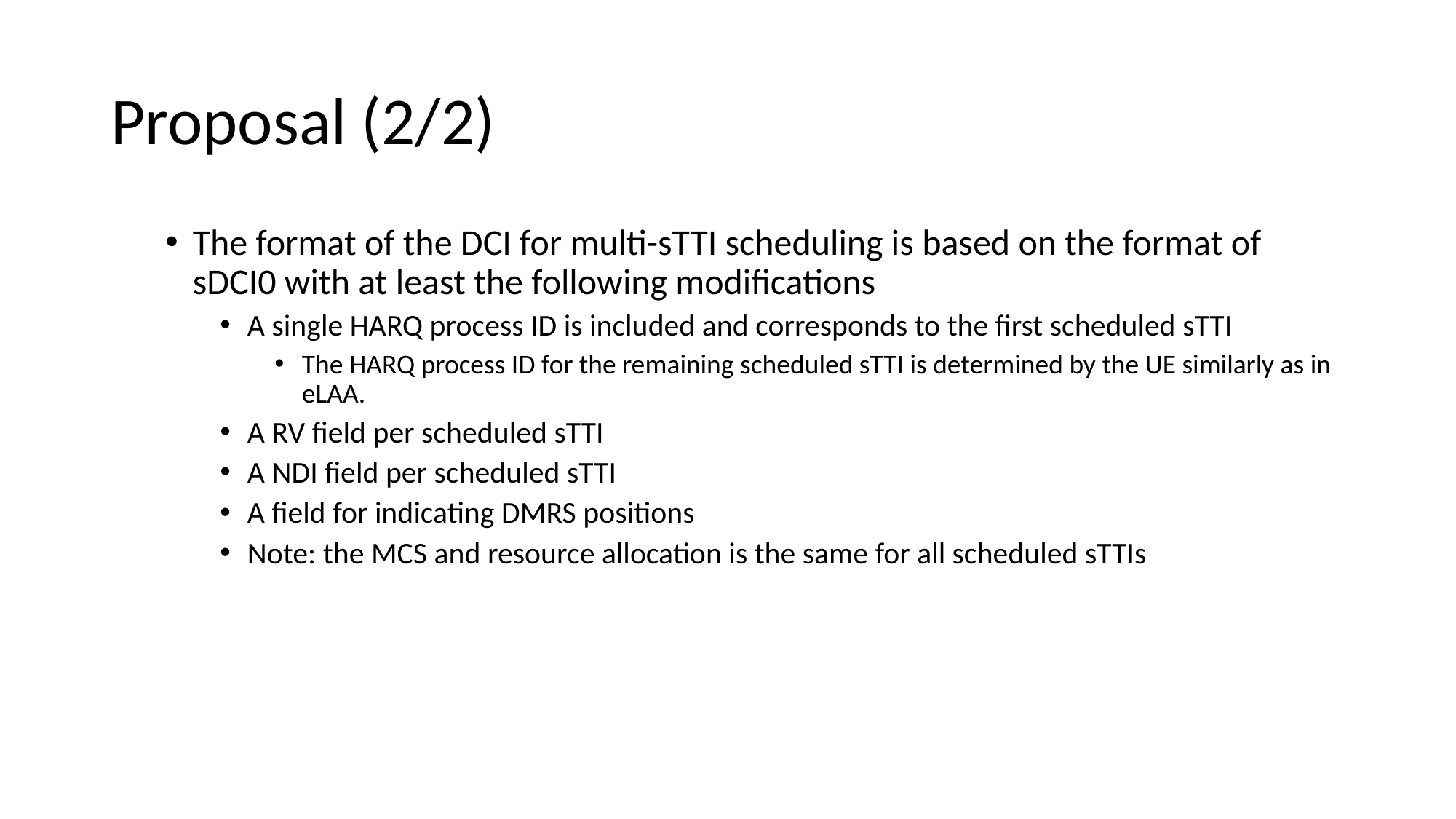

# Proposal (2/2)
The format of the DCI for multi-sTTI scheduling is based on the format of sDCI0 with at least the following modifications
A single HARQ process ID is included and corresponds to the first scheduled sTTI
The HARQ process ID for the remaining scheduled sTTI is determined by the UE similarly as in eLAA.
A RV field per scheduled sTTI
A NDI field per scheduled sTTI
A field for indicating DMRS positions
Note: the MCS and resource allocation is the same for all scheduled sTTIs